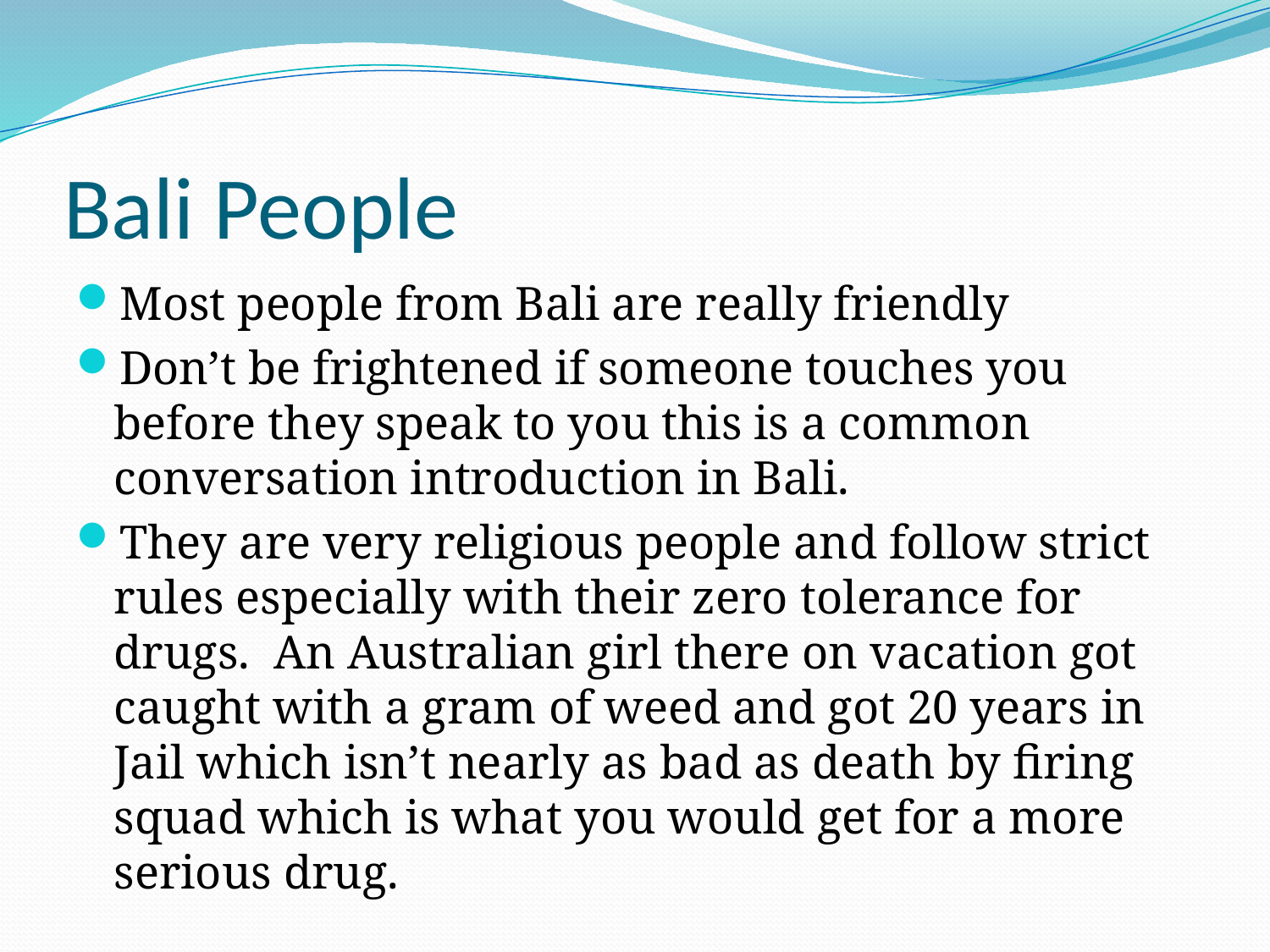

# Bali People
Most people from Bali are really friendly
Don’t be frightened if someone touches you before they speak to you this is a common conversation introduction in Bali.
They are very religious people and follow strict rules especially with their zero tolerance for drugs.  An Australian girl there on vacation got caught with a gram of weed and got 20 years in Jail which isn’t nearly as bad as death by firing squad which is what you would get for a more serious drug.